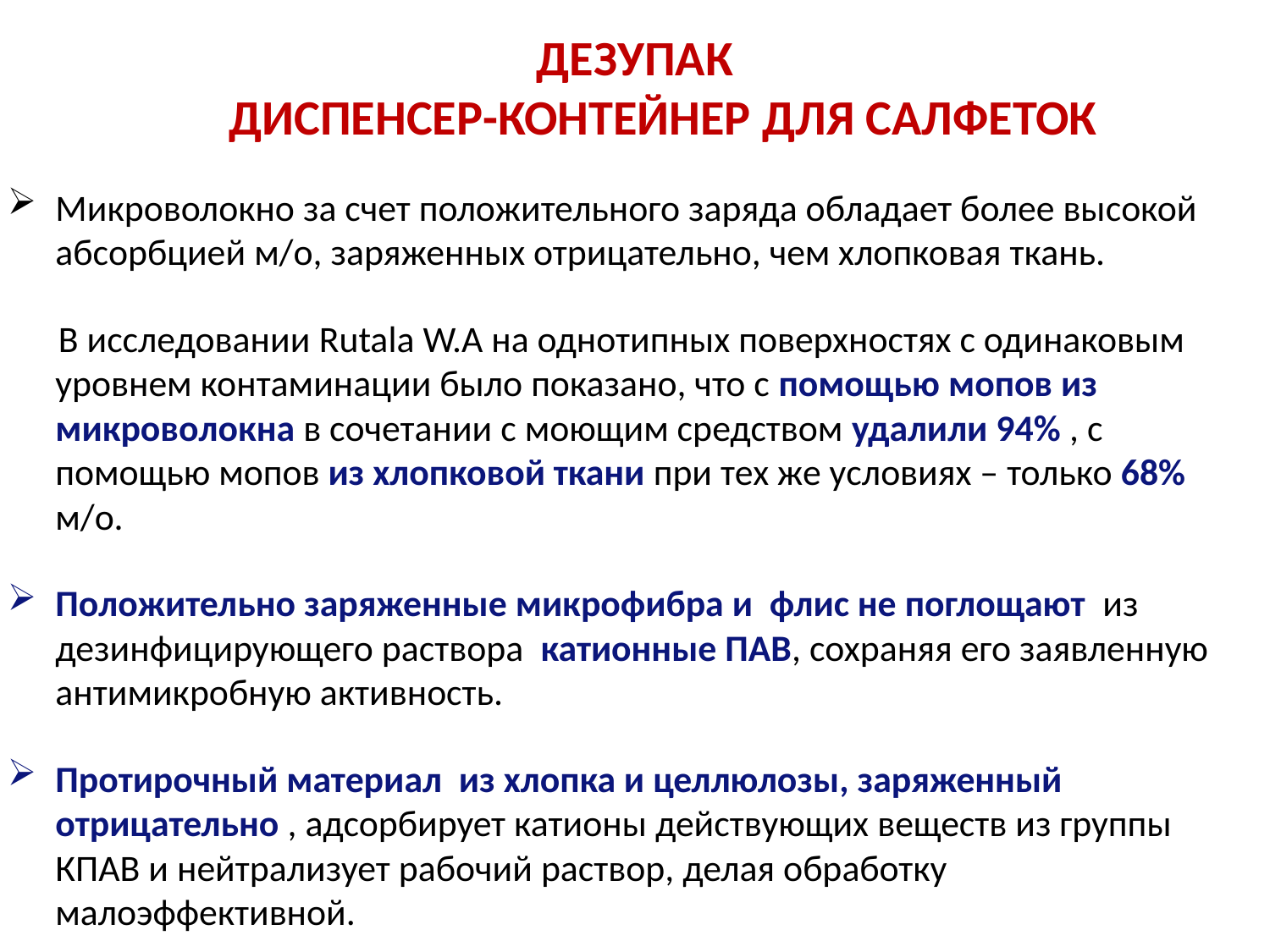

# ДЕЗУПАК ДИСПЕНСЕР-КОНТЕЙНЕР ДЛЯ САЛФЕТОК
Микроволокно за счет положительного заряда обладает более высокой абсорбцией м/о, заряженных отрицательно, чем хлопковая ткань.
      В исследовании Rutala W.A на однотипных поверхностях с одинаковым уровнем контаминации было показано, что с помощью мопов из микроволокна в сочетании с моющим средством удалили 94% , с помощью мопов из хлопковой ткани при тех же условиях – только 68% м/о.
Положительно заряженные микрофибра и  флис не поглощают  из дезинфицирующего раствора  катионные ПАВ, сохраняя его заявленную антимикробную активность.
Протирочный материал  из хлопка и целлюлозы, заряженный отрицательно , адсорбирует катионы действующих веществ из группы КПАВ и нейтрализует рабочий раствор, делая обработку малоэффективной.